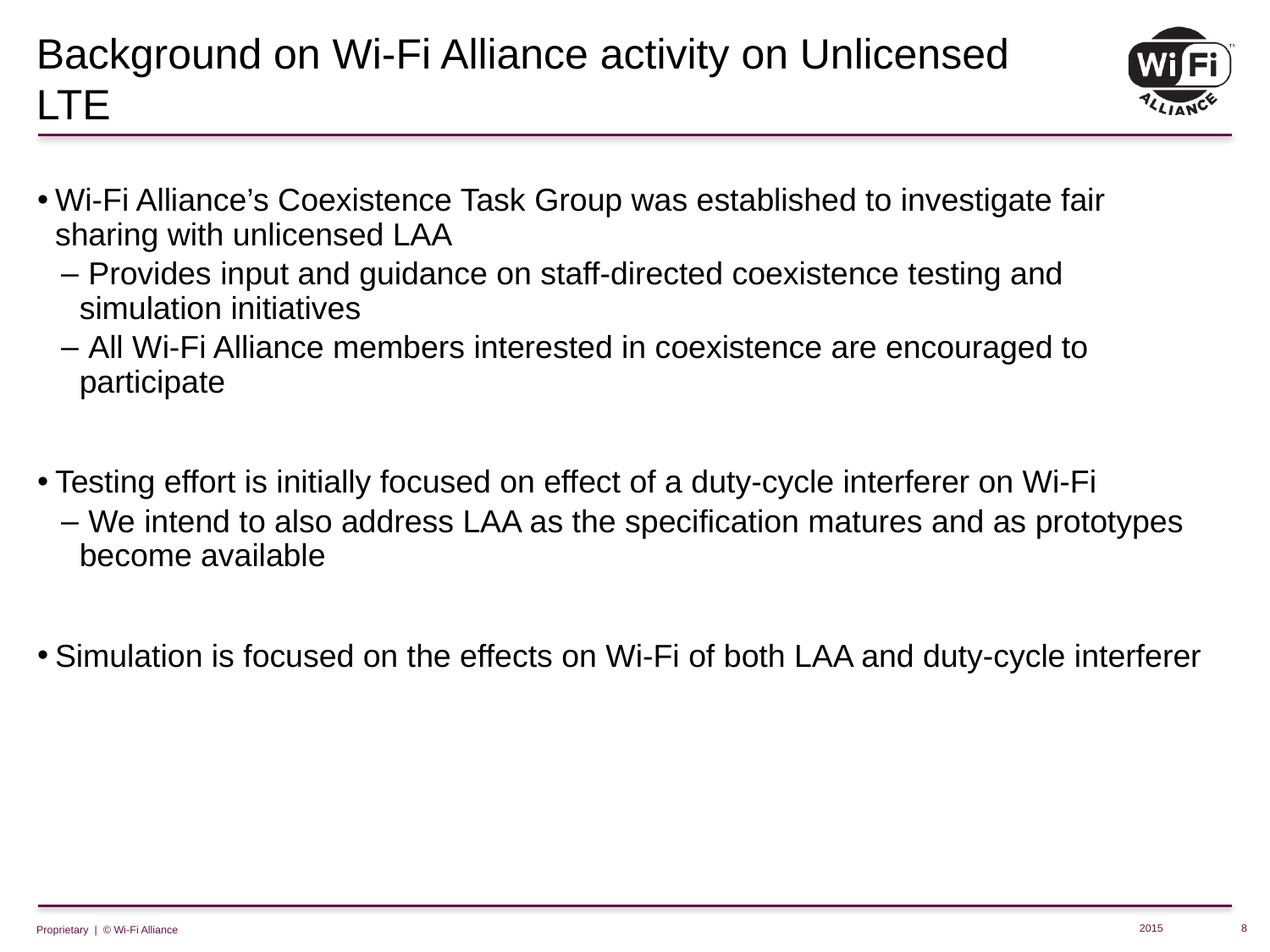

# Background on Wi-Fi Alliance activity on Unlicensed LTE
Wi-Fi Alliance’s Coexistence Task Group was established to investigate fair sharing with unlicensed LAA
 Provides input and guidance on staff-directed coexistence testing and simulation initiatives
 All Wi-Fi Alliance members interested in coexistence are encouraged to participate

Testing effort is initially focused on effect of a duty-cycle interferer on Wi-Fi
 We intend to also address LAA as the specification matures and as prototypes become available

Simulation is focused on the effects on Wi-Fi of both LAA and duty-cycle interferer